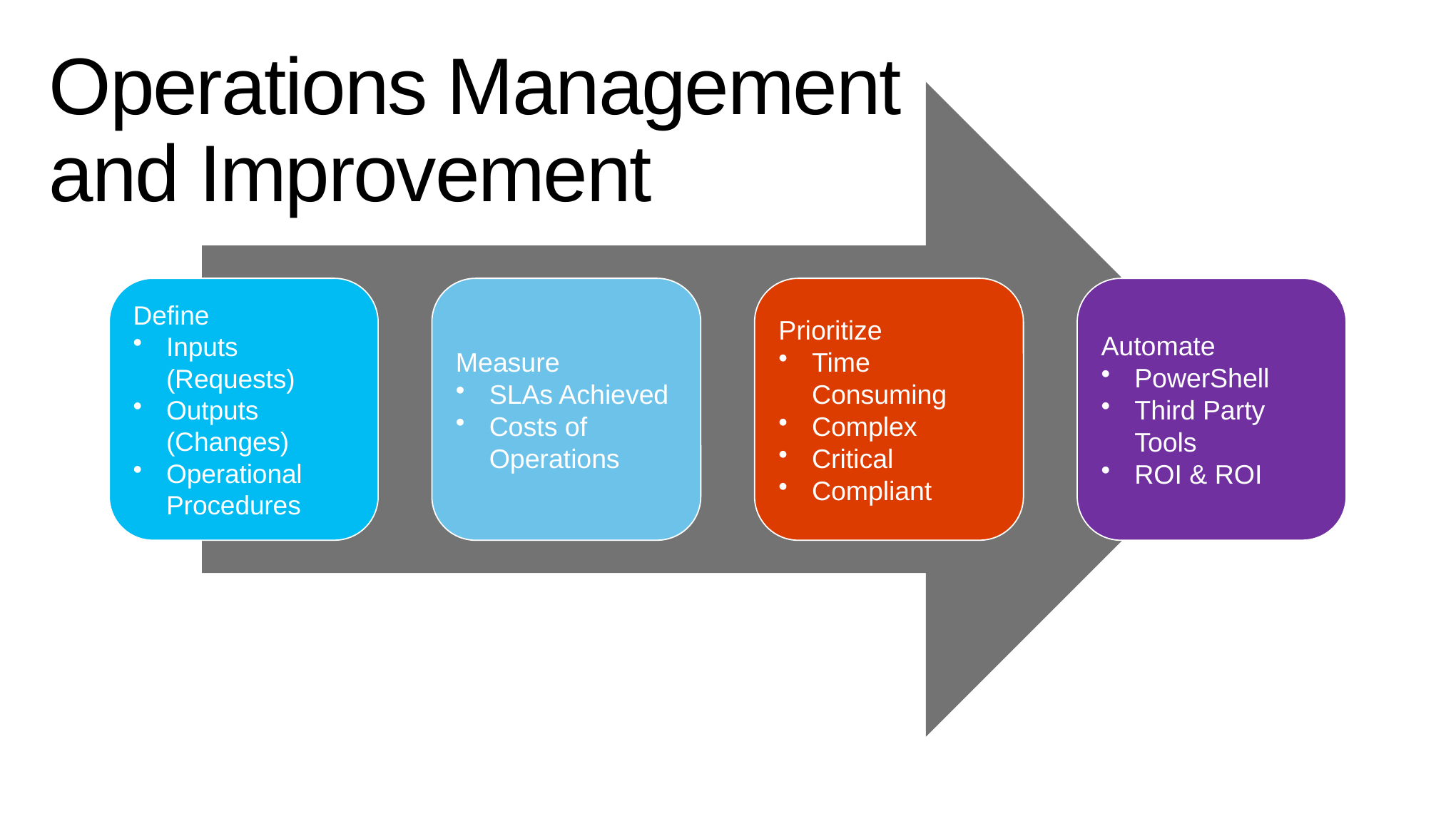

# Operations Management and Improvement
Define
Measure
Automate
Inputs (Requests)
Outputs (Changes)
Operational Procedures
SLAs Achieved
Costs of Operations
PowerShell
Third Party Tools
ROI & ROI
Prioritize
Time Consuming
Complex
Critical
Compliant